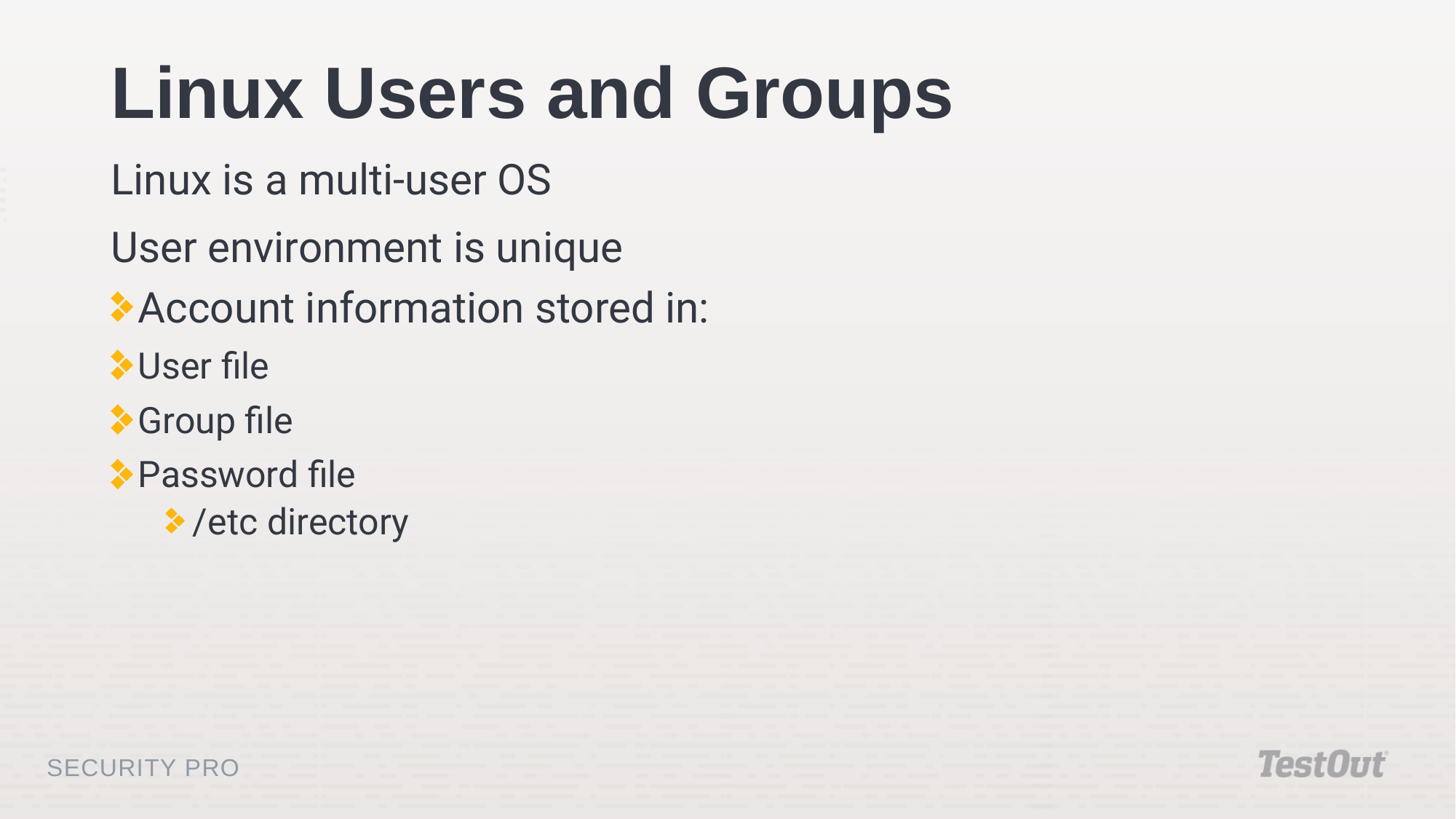

# Linux Users and Groups
Linux is a multi-user OS
User environment is unique
Account information stored in:
User file
Group file
Password file
/etc directory
Security Pro